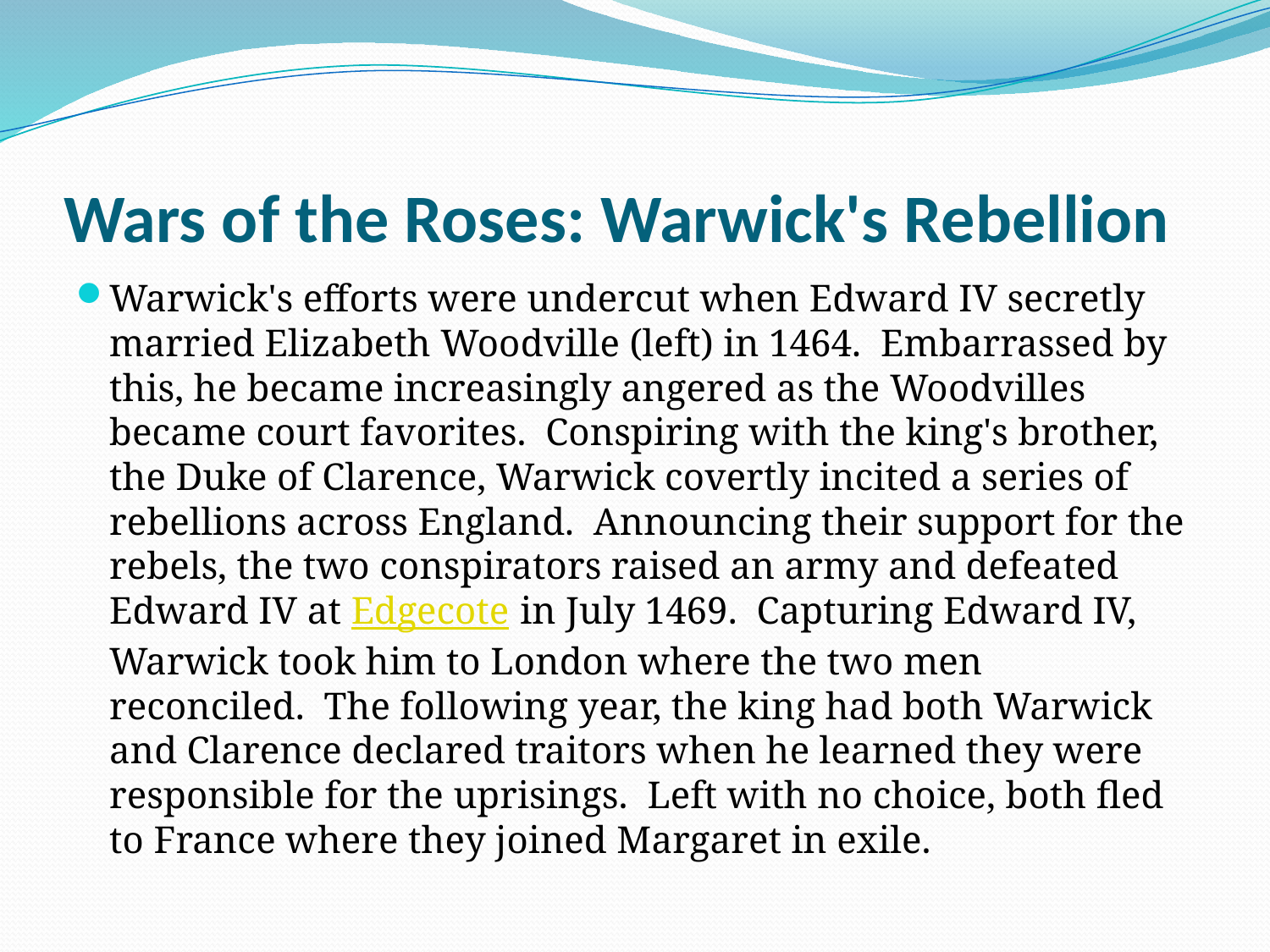

# Wars of the Roses: Warwick's Rebellion
Warwick's efforts were undercut when Edward IV secretly married Elizabeth Woodville (left) in 1464.  Embarrassed by this, he became increasingly angered as the Woodvilles became court favorites.  Conspiring with the king's brother, the Duke of Clarence, Warwick covertly incited a series of rebellions across England.  Announcing their support for the rebels, the two conspirators raised an army and defeated Edward IV at Edgecote in July 1469.  Capturing Edward IV, Warwick took him to London where the two men reconciled.  The following year, the king had both Warwick and Clarence declared traitors when he learned they were responsible for the uprisings.  Left with no choice, both fled to France where they joined Margaret in exile.